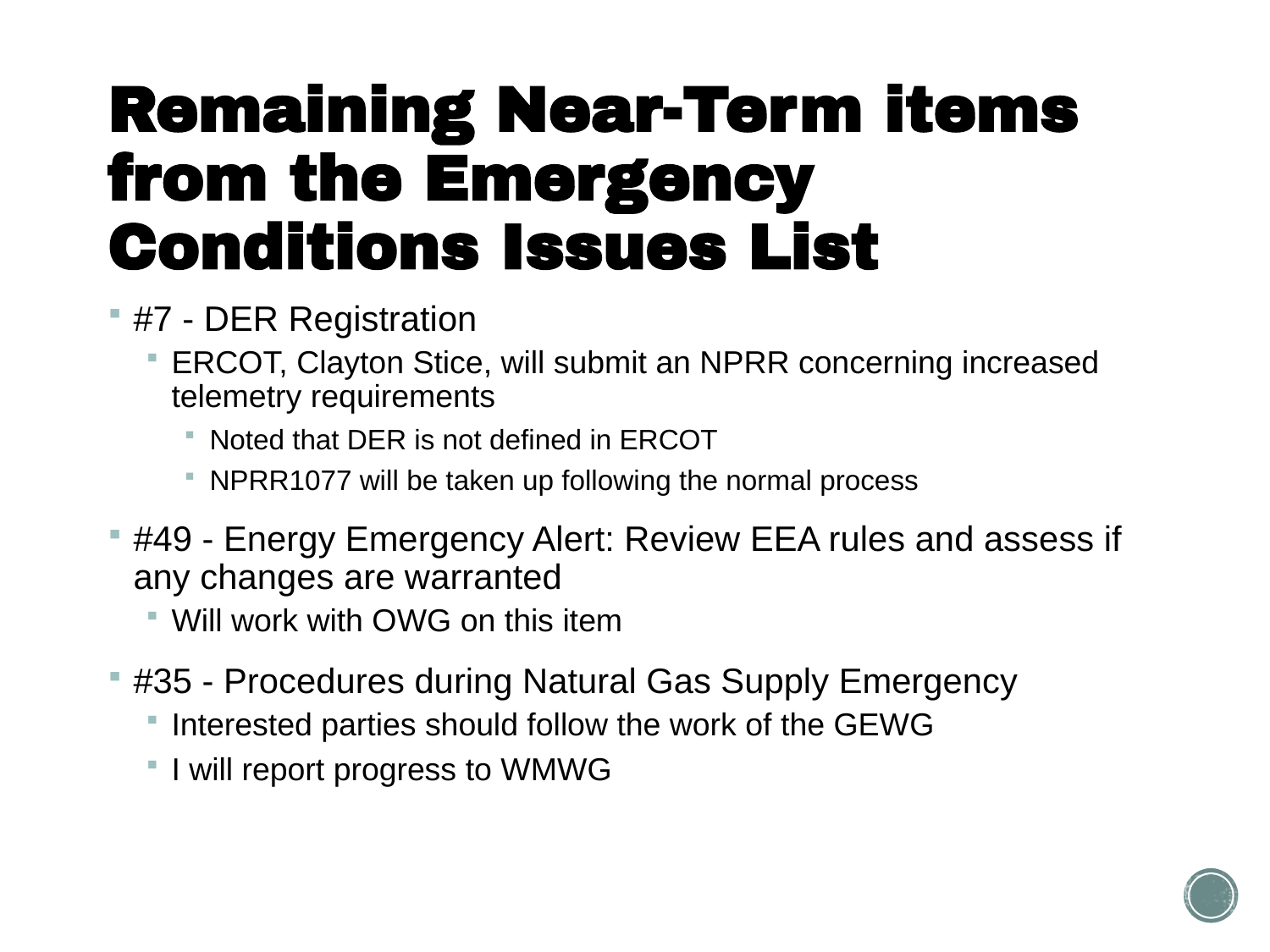

# Remaining Near-Term items from the Emergency Conditions Issues List
#7 - DER Registration
ERCOT, Clayton Stice, will submit an NPRR concerning increased telemetry requirements
Noted that DER is not defined in ERCOT
NPRR1077 will be taken up following the normal process
#49 - Energy Emergency Alert: Review EEA rules and assess if any changes are warranted
Will work with OWG on this item
#35 - Procedures during Natural Gas Supply Emergency
Interested parties should follow the work of the GEWG
I will report progress to WMWG